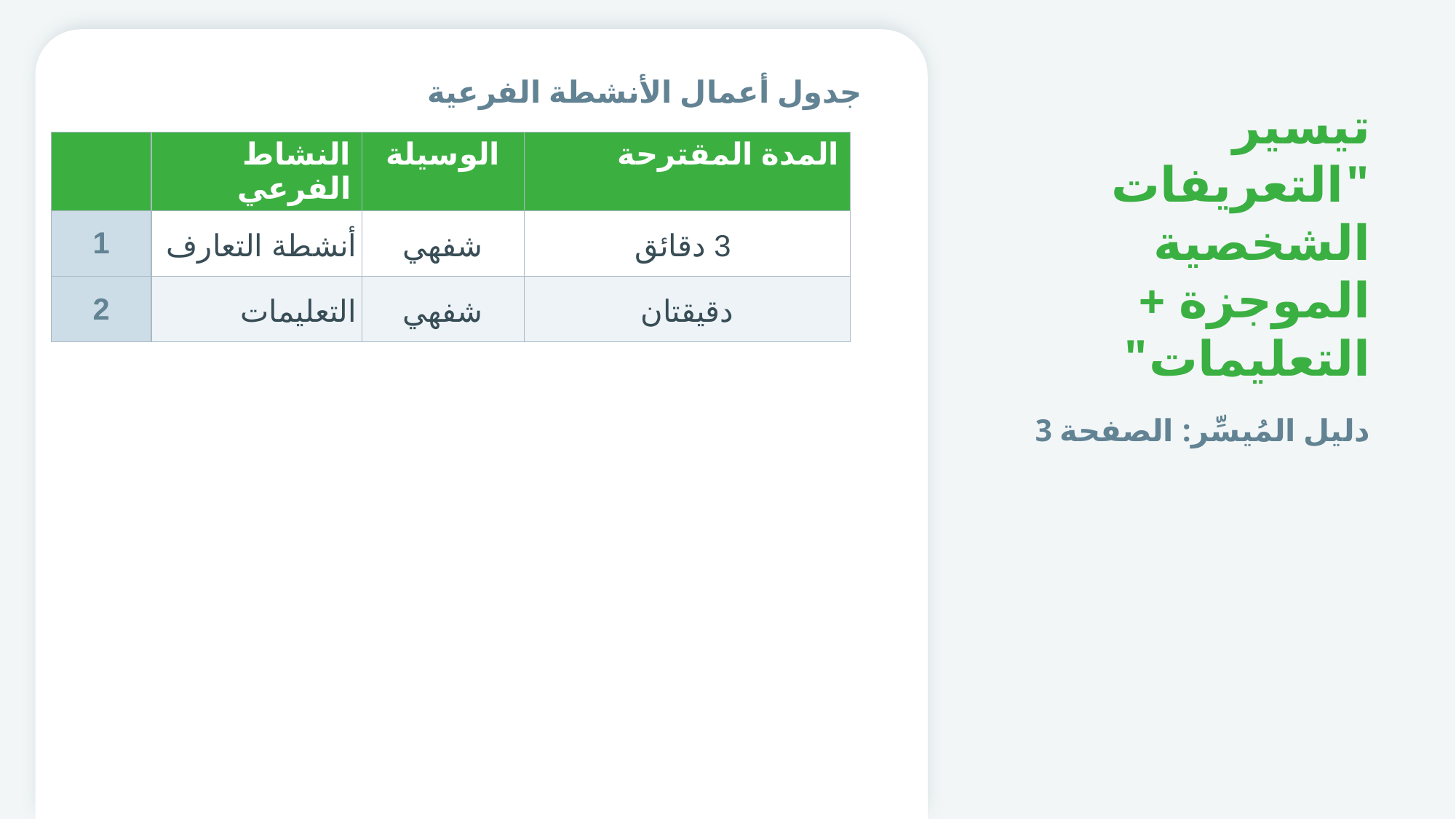

جدول أعمال الأنشطة الفرعية
# تيسير "التعريفات الشخصية الموجزة + التعليمات"
|  | النشاط الفرعي | الوسيلة | المدة المقترحة |
| --- | --- | --- | --- |
| 1 | أنشطة التعارف | شفهي | 3 دقائق |
| 2 | التعليمات | شفهي | دقيقتان |
دليل المُيسِّر: الصفحة 3